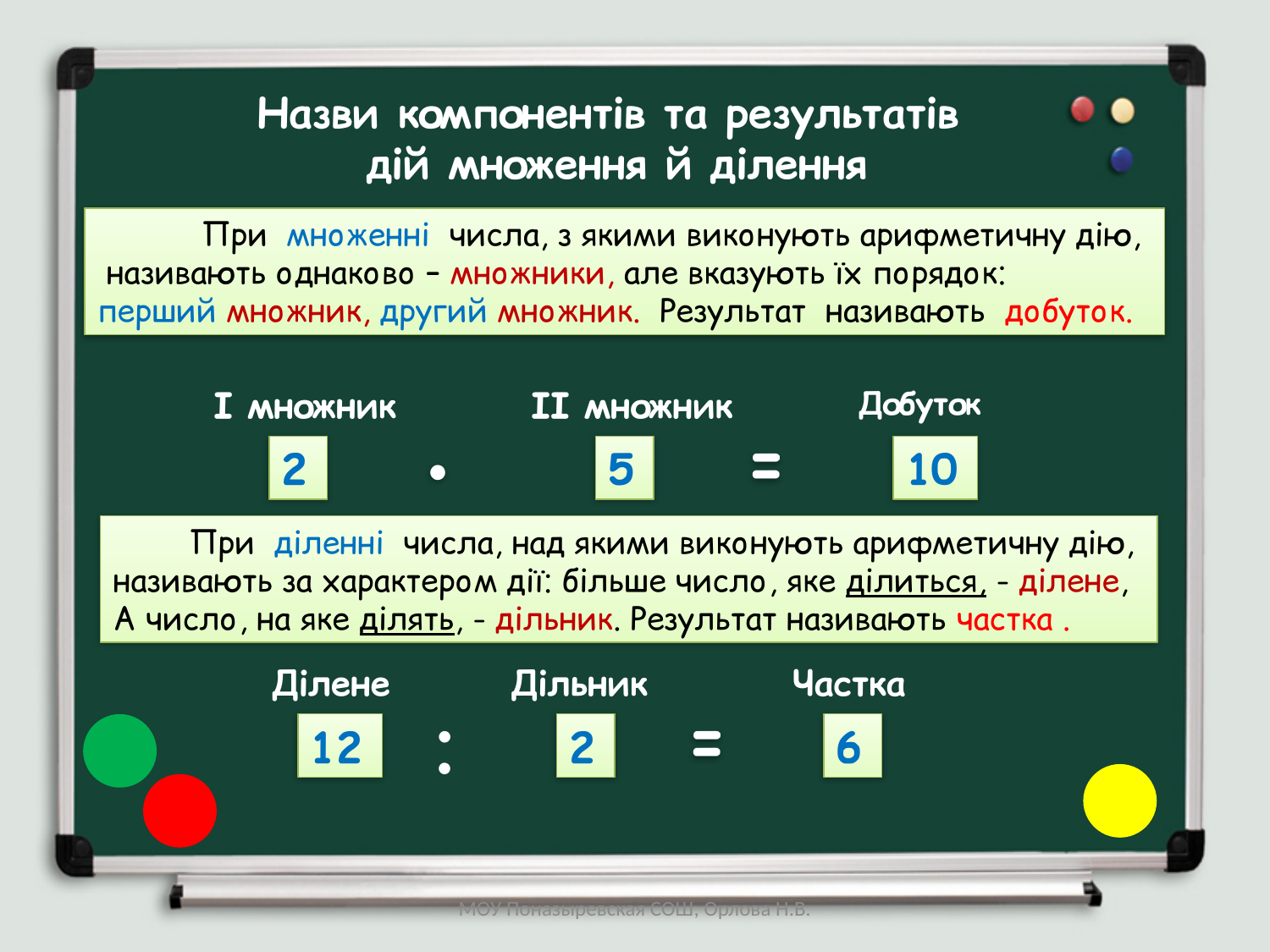

Назви компонентів та результатів
дій множення й ділення
           При  множенні  числа, з якими виконують арифметичну дію,
 називають однаково – множники, але вказують їх порядок:
перший множник, другий множник.  Результат  називають  добуток.
І множник
ІІ множник
Добуток
=
•
2
5
10
        При  діленні  числа, над якими виконують арифметичну дію,
називають за характером дії: більше число, яке ділиться, - ділене,
А число, на яке ділять, - дільник. Результат називають частка .
Ділене
Дільник
Частка
:
=
12
2
6
МОУ Поназыревская СОШ, Орлова Н.В.